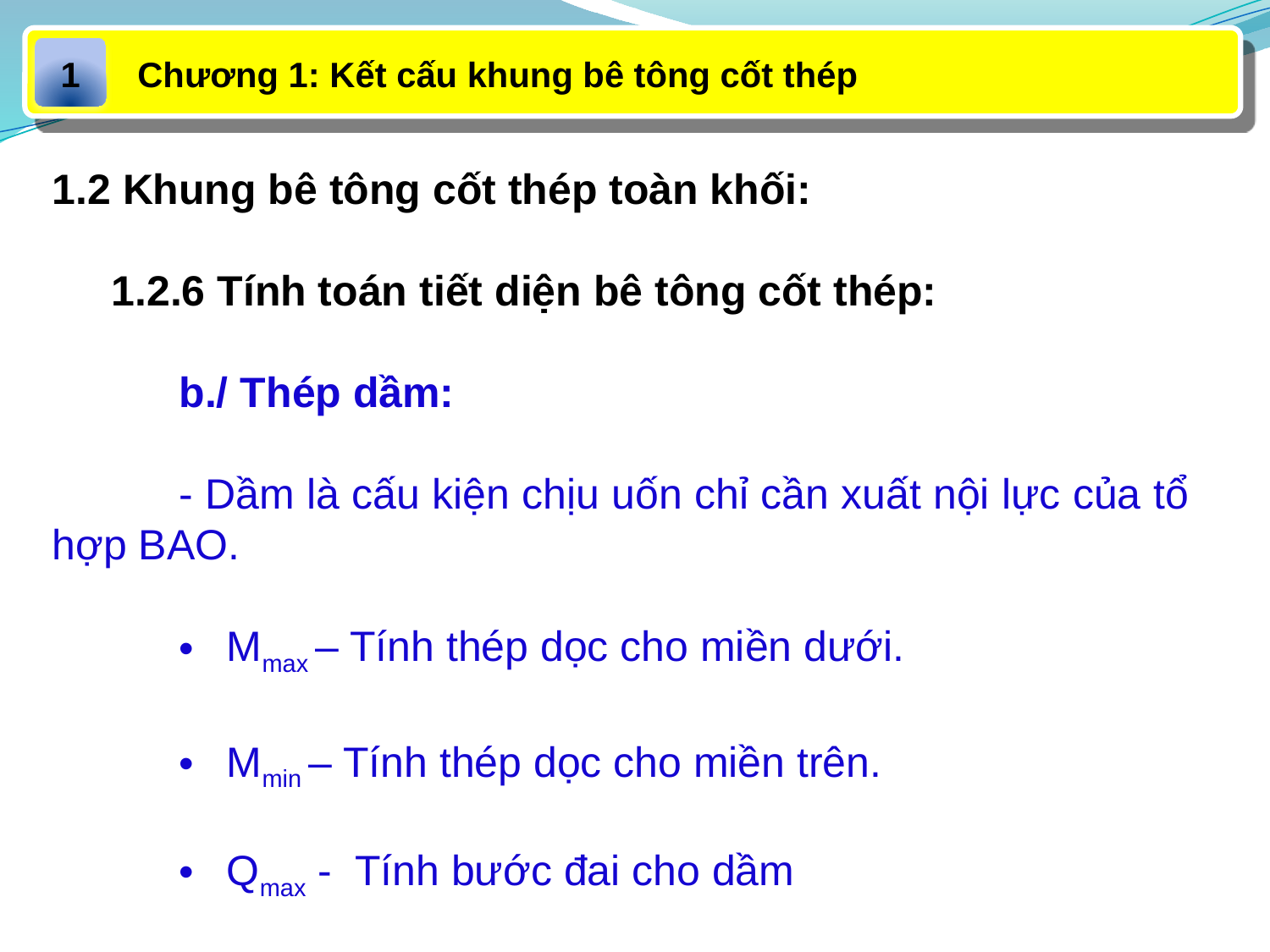

Chương 1: Kết cấu khung bê tông cốt thép

1

1.2 Khung bê tông cốt thép toàn khối:

     1.2.6 Tính toán tiết diện bê tông cốt thép:

	b./ Thép dầm:

	- Dầm là cấu kiện chịu uốn chỉ cần xuất nội lực của tổ hợp BAO.

Mmax – Tính thép dọc cho miền dưới.

Mmin – Tính thép dọc cho miền trên.

Qmax -  Tính bước đai cho dầm